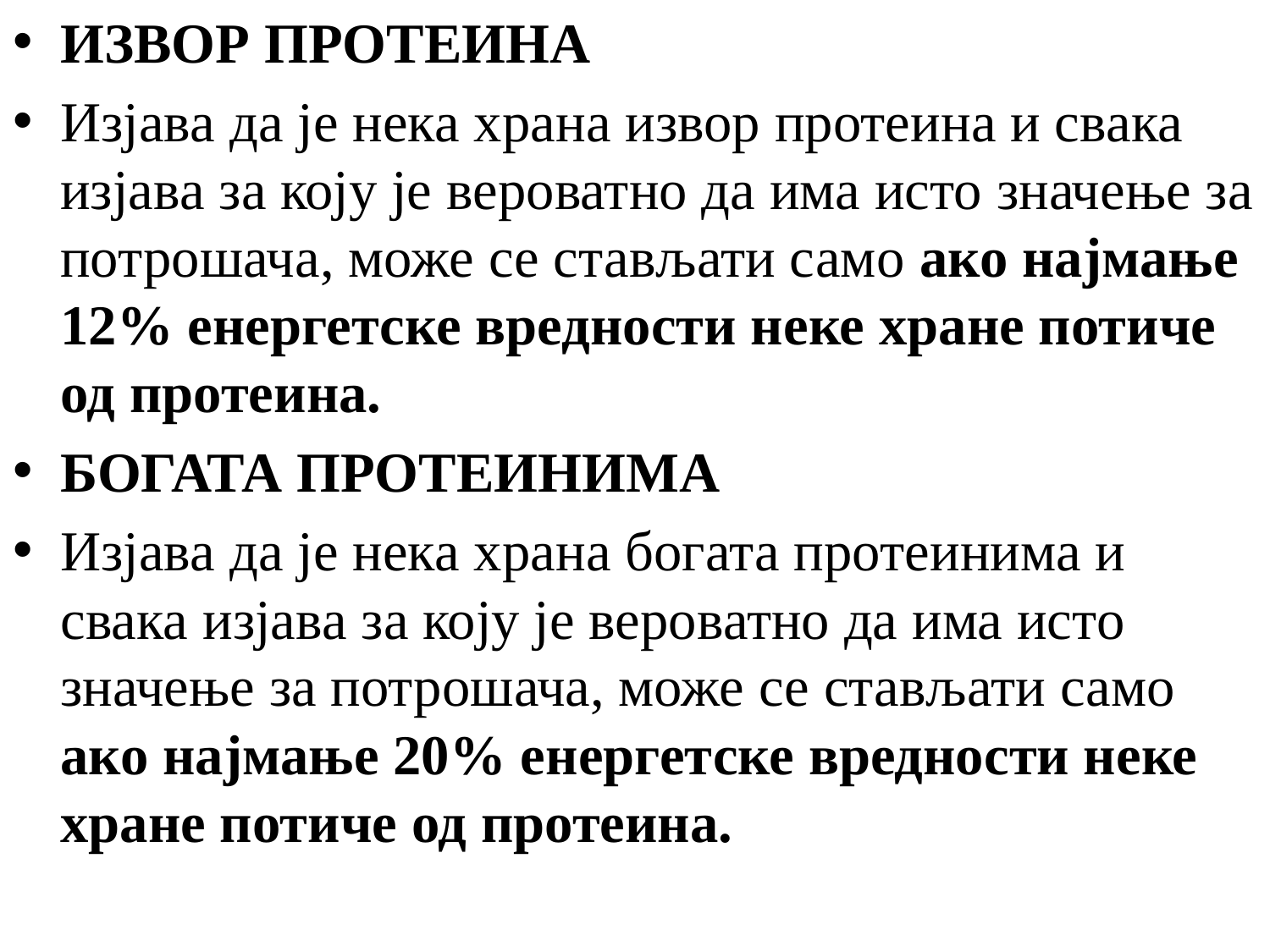

ИЗВОР ПРОТЕИНА
Изјава да је нека храна извор протеина и свака изјава за коју је вероватно да има исто значење за потрошача, може се стављати само ако најмање 12% енергетске вредности неке хране потиче од протеина.
БОГАТА ПРОТЕИНИМА
Изјава да је нека храна богата протеинима и свака изјава за коју је вероватно да има исто значење за потрошача, може се стављати само ако најмање 20% енергетске вредности неке хране потиче од протеина.